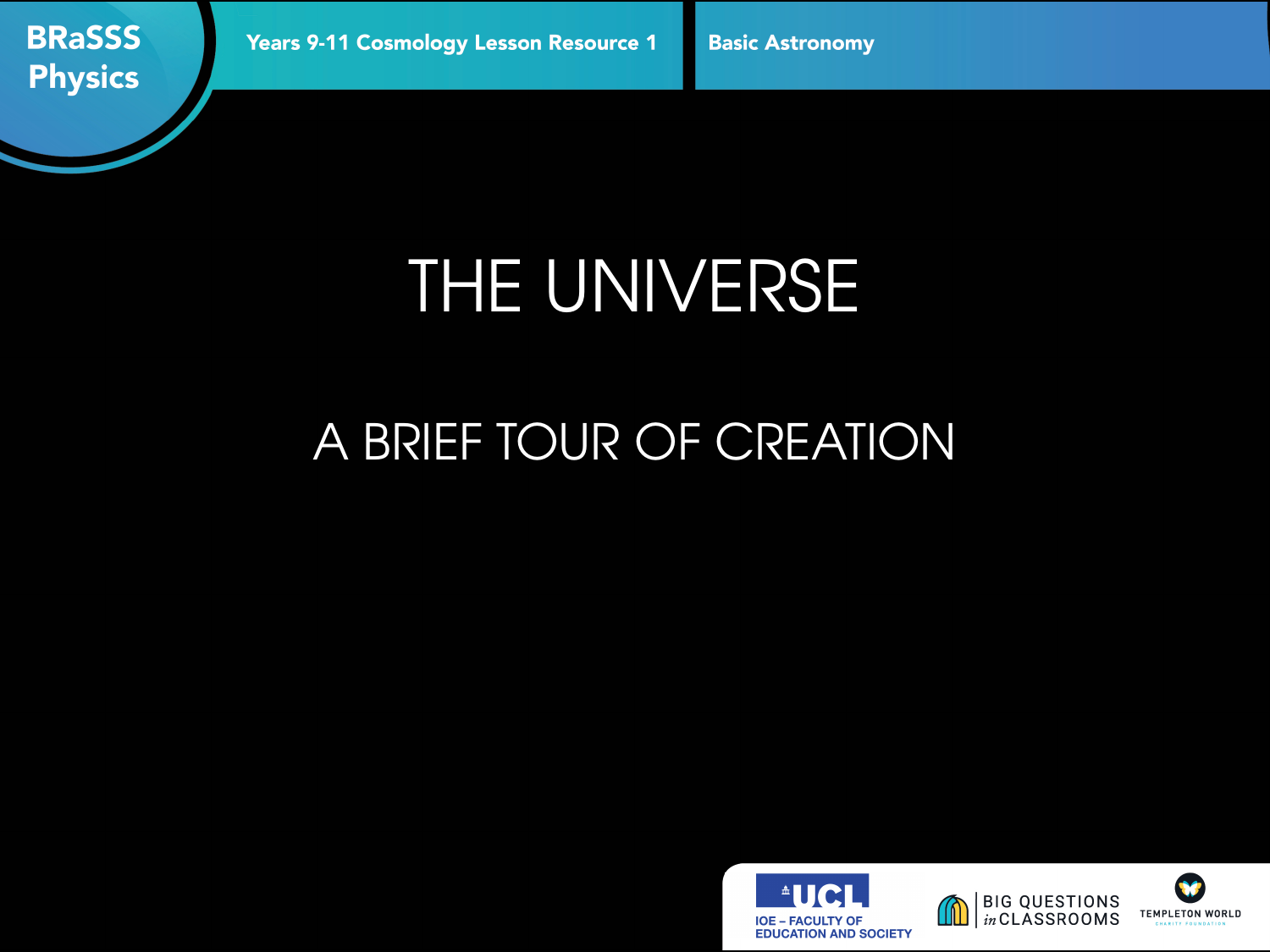

# The Universe A brief tour of creation